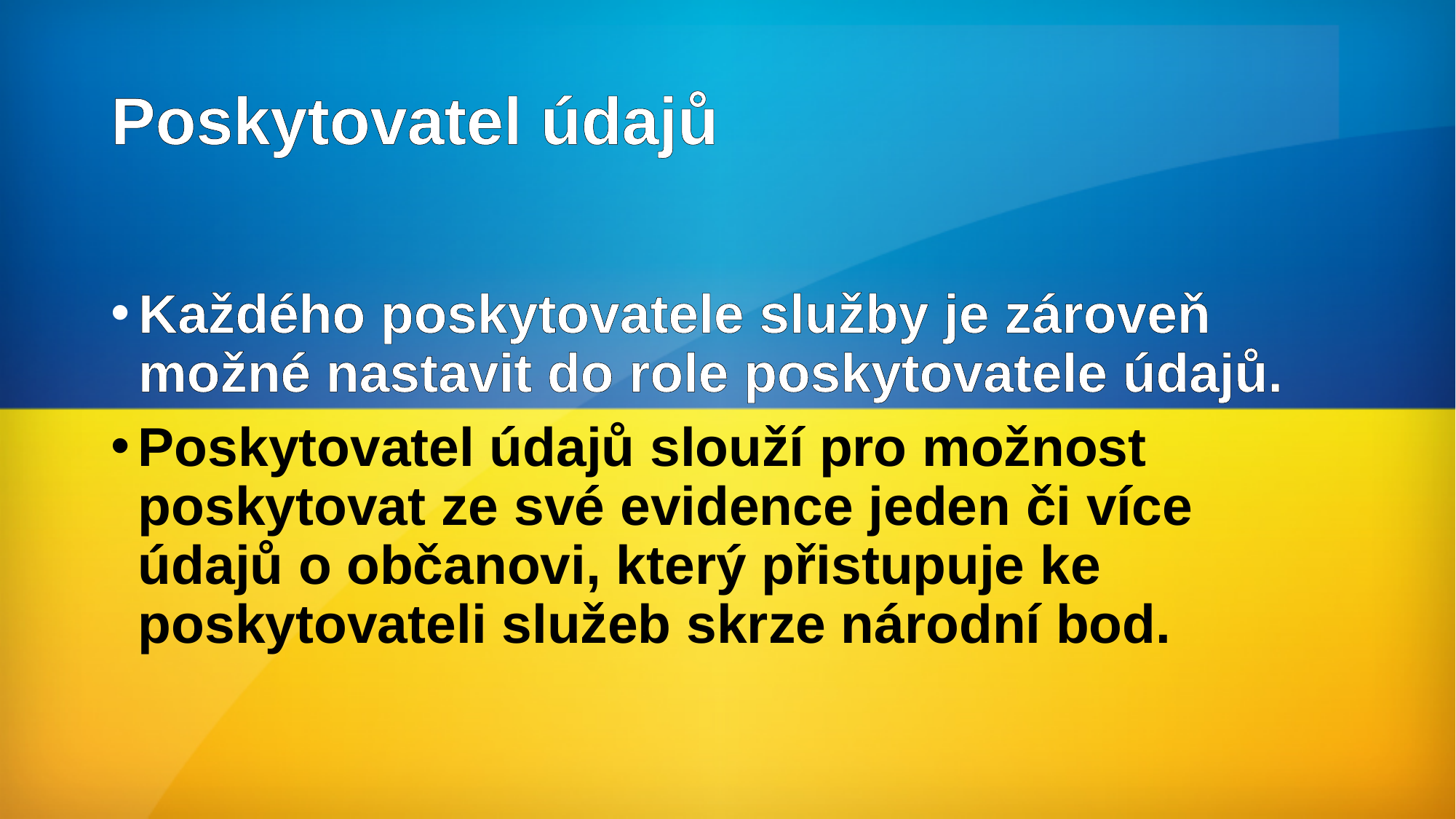

# Poskytovatel údajů
Každého poskytovatele služby je zároveň možné nastavit do role poskytovatele údajů.
Poskytovatel údajů slouží pro možnost poskytovat ze své evidence jeden či více údajů o občanovi, který přistupuje ke  poskytovateli služeb skrze národní bod.